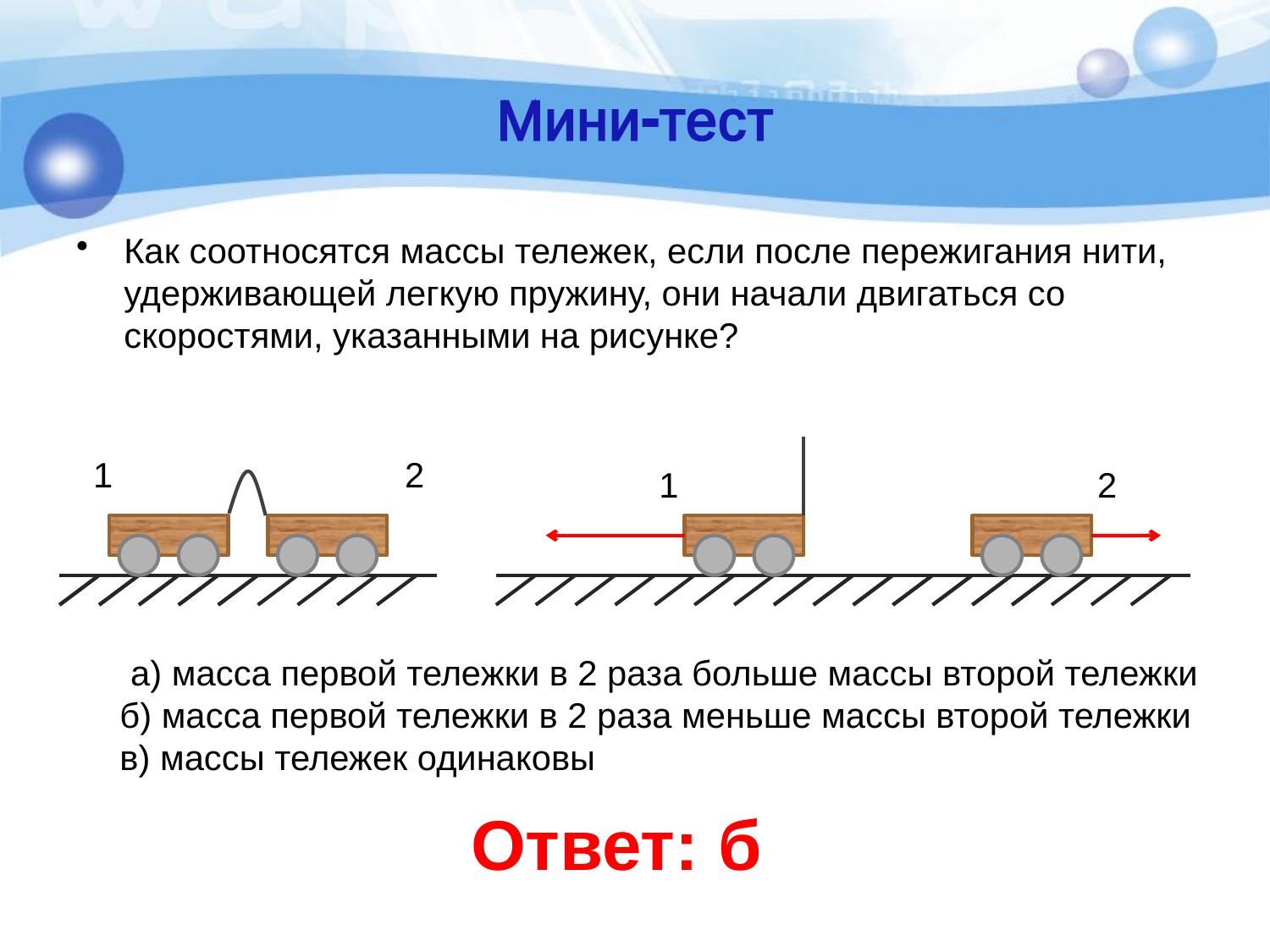

# Мини-тест
Как соотносятся массы тележек, если после пережигания нити, удерживающей легкую пружину, они начали двигаться со скоростями, указанными на рисунке?
1                              2
1                                           2

      а) масса первой тележки в 2 раза больше массы второй тележки
б) масса первой тележки в 2 раза меньше массы второй тележки
в) массы тележек одинаковы
Ответ: б